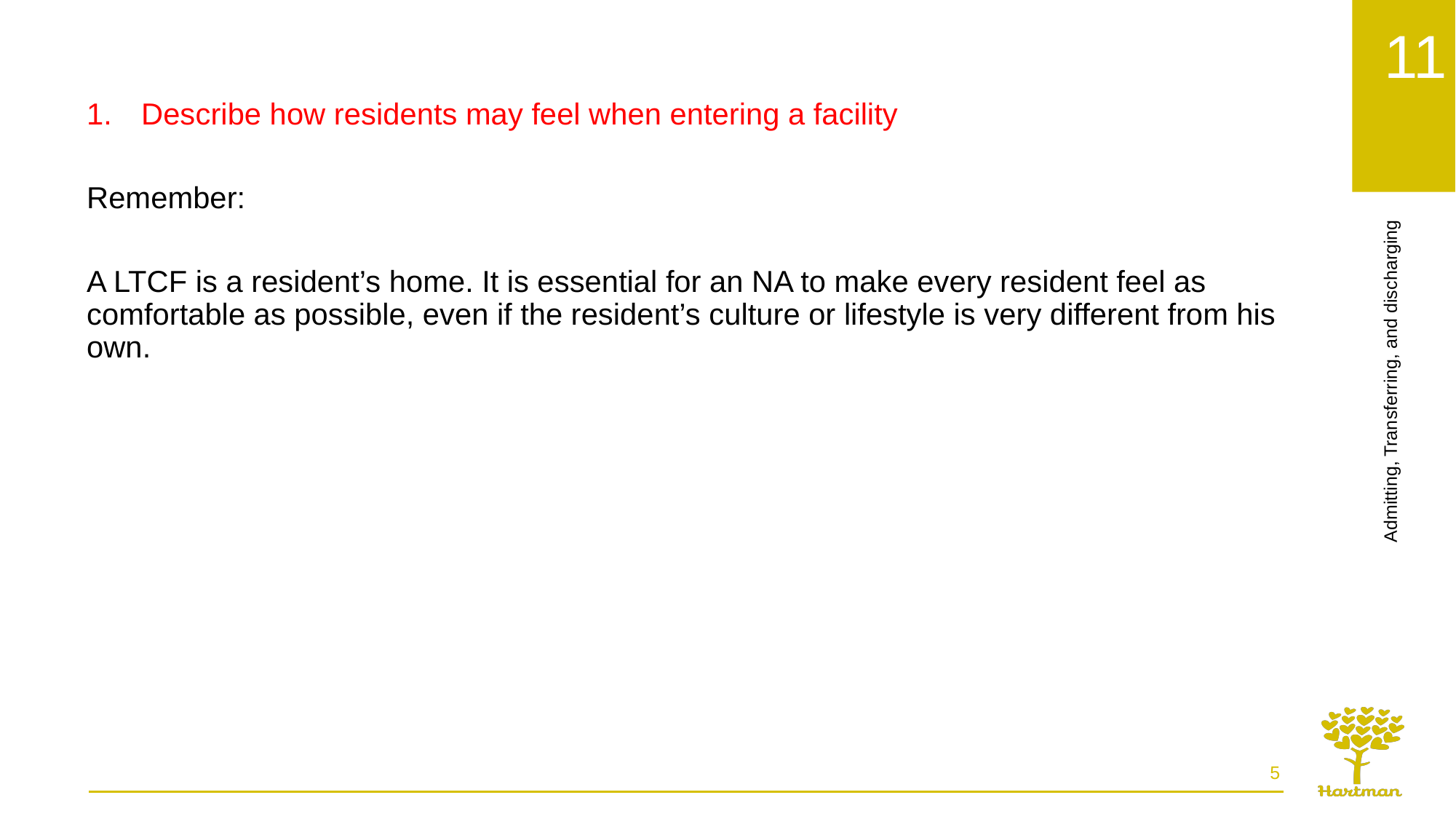

Describe how residents may feel when entering a facility

Remember:

A LTCF is a resident’s home. It is essential for an NA to make every resident feel as comfortable as possible, even if the resident’s culture or lifestyle is very different from his own.
5